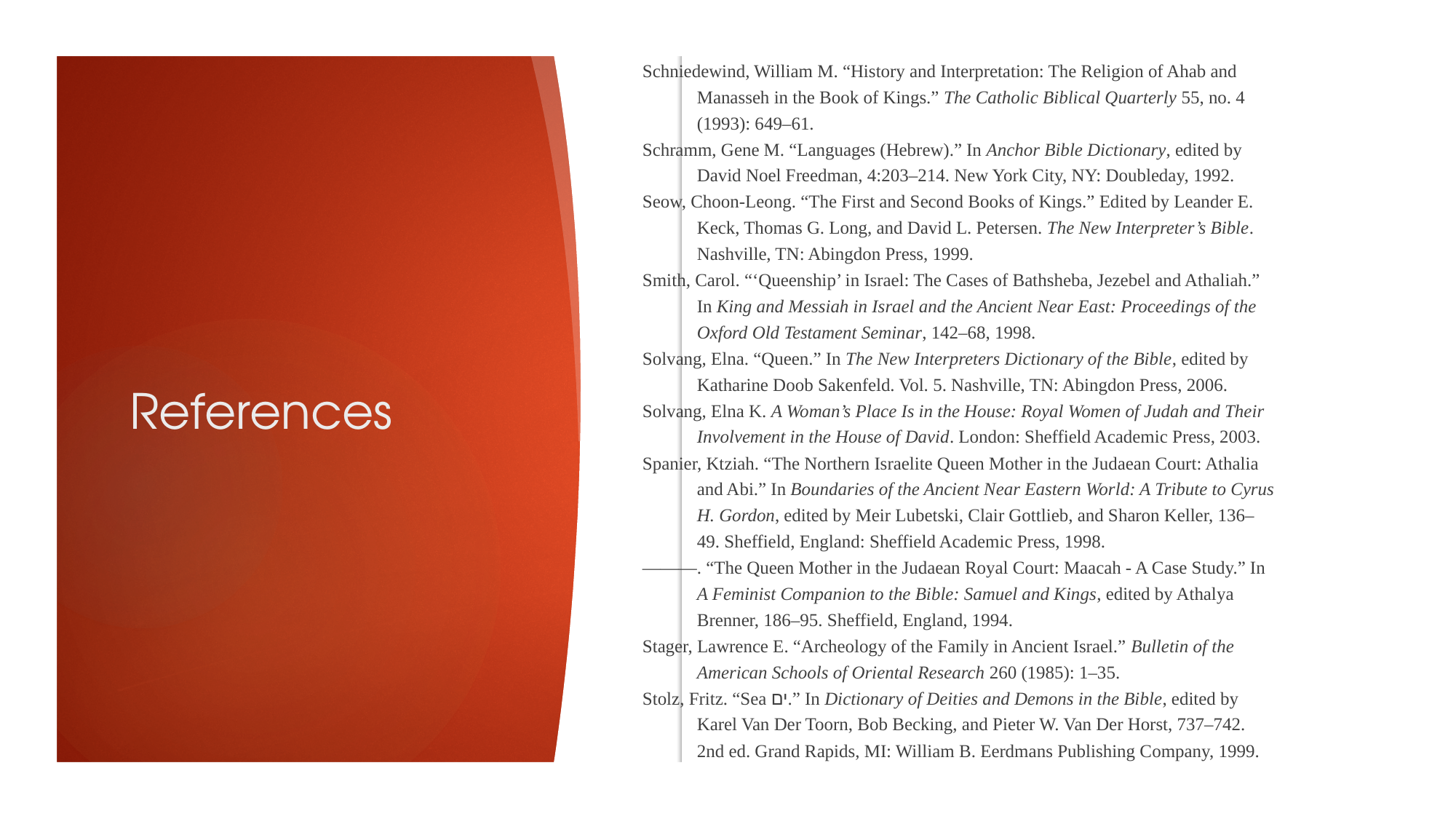

Schniedewind, William M. “History and Interpretation: The Religion of Ahab and Manasseh in the Book of Kings.” The Catholic Biblical Quarterly 55, no. 4 (1993): 649–61.
Schramm, Gene M. “Languages (Hebrew).” In Anchor Bible Dictionary, edited by David Noel Freedman, 4:203–214. New York City, NY: Doubleday, 1992.
Seow, Choon-Leong. “The First and Second Books of Kings.” Edited by Leander E. Keck, Thomas G. Long, and David L. Petersen. The New Interpreter’s Bible. Nashville, TN: Abingdon Press, 1999.
Smith, Carol. “‘Queenship’ in Israel: The Cases of Bathsheba, Jezebel and Athaliah.” In King and Messiah in Israel and the Ancient Near East: Proceedings of the Oxford Old Testament Seminar, 142–68, 1998.
Solvang, Elna. “Queen.” In The New Interpreters Dictionary of the Bible, edited by Katharine Doob Sakenfeld. Vol. 5. Nashville, TN: Abingdon Press, 2006.
Solvang, Elna K. A Woman’s Place Is in the House: Royal Women of Judah and Their Involvement in the House of David. London: Sheffield Academic Press, 2003.
Spanier, Ktziah. “The Northern Israelite Queen Mother in the Judaean Court: Athalia and Abi.” In Boundaries of the Ancient Near Eastern World: A Tribute to Cyrus H. Gordon, edited by Meir Lubetski, Clair Gottlieb, and Sharon Keller, 136–49. Sheffield, England: Sheffield Academic Press, 1998.
———. “The Queen Mother in the Judaean Royal Court: Maacah - A Case Study.” In A Feminist Companion to the Bible: Samuel and Kings, edited by Athalya Brenner, 186–95. Sheffield, England, 1994.
Stager, Lawrence E. “Archeology of the Family in Ancient Israel.” Bulletin of the American Schools of Oriental Research 260 (1985): 1–35.
Stolz, Fritz. “Sea ים.” In Dictionary of Deities and Demons in the Bible, edited by Karel Van Der Toorn, Bob Becking, and Pieter W. Van Der Horst, 737–742. 2nd ed. Grand Rapids, MI: William B. Eerdmans Publishing Company, 1999.
# References